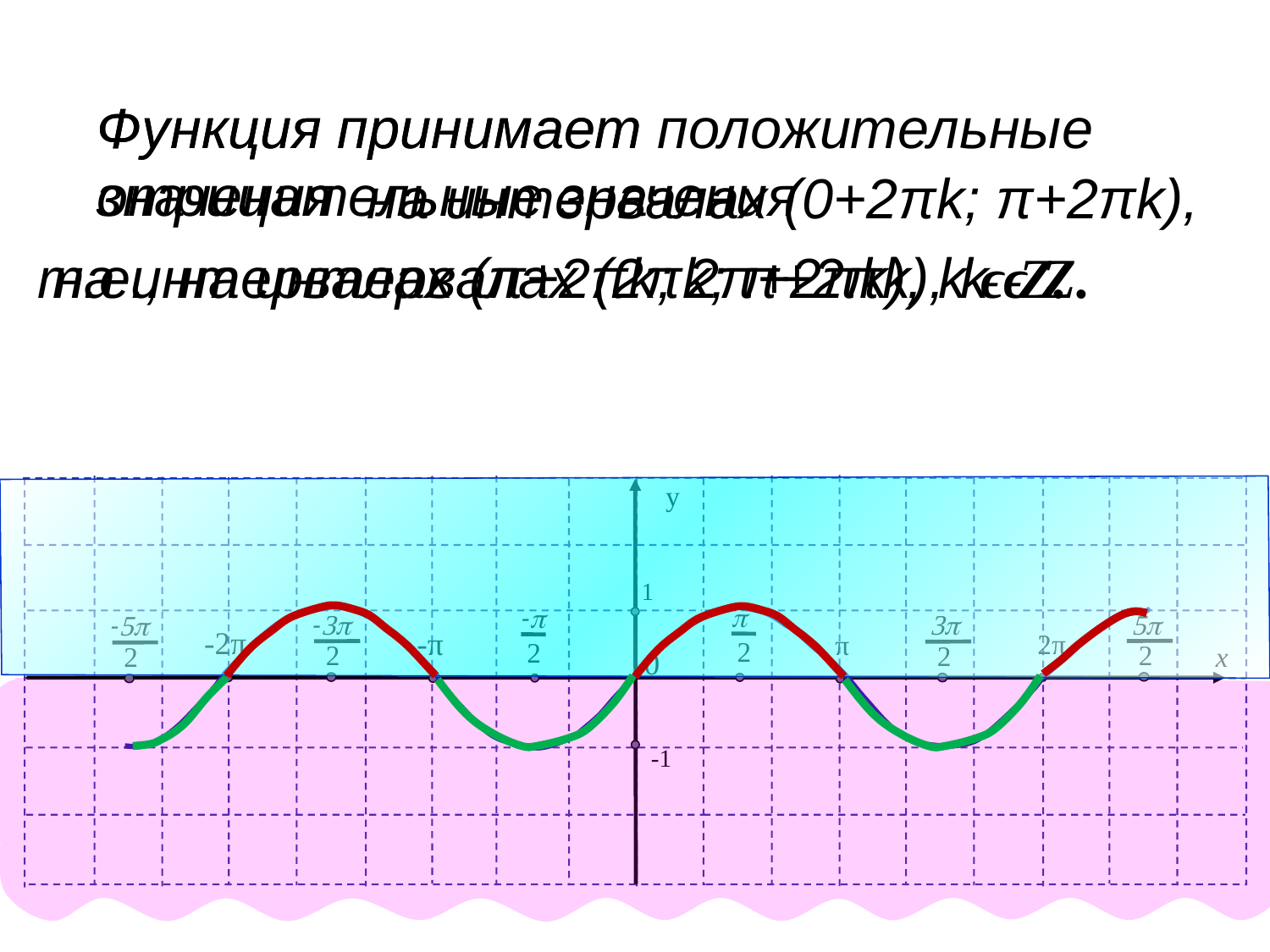

Функция принимает положительные значения
Функция принимает отрицательные значения
на интервалах (0+2πk; π+2πk),
т.е., на интервалах (2πk; π+2πk), k ϵ Z.
 на интервалах (π+2πk; 2π+2πk), k ϵ Z.

y

 1

 -1
π

2

-π

2

 5π
2

-3π
2

 3π
2

-5π
2

-2π

 -π

  2π

  π

0
x